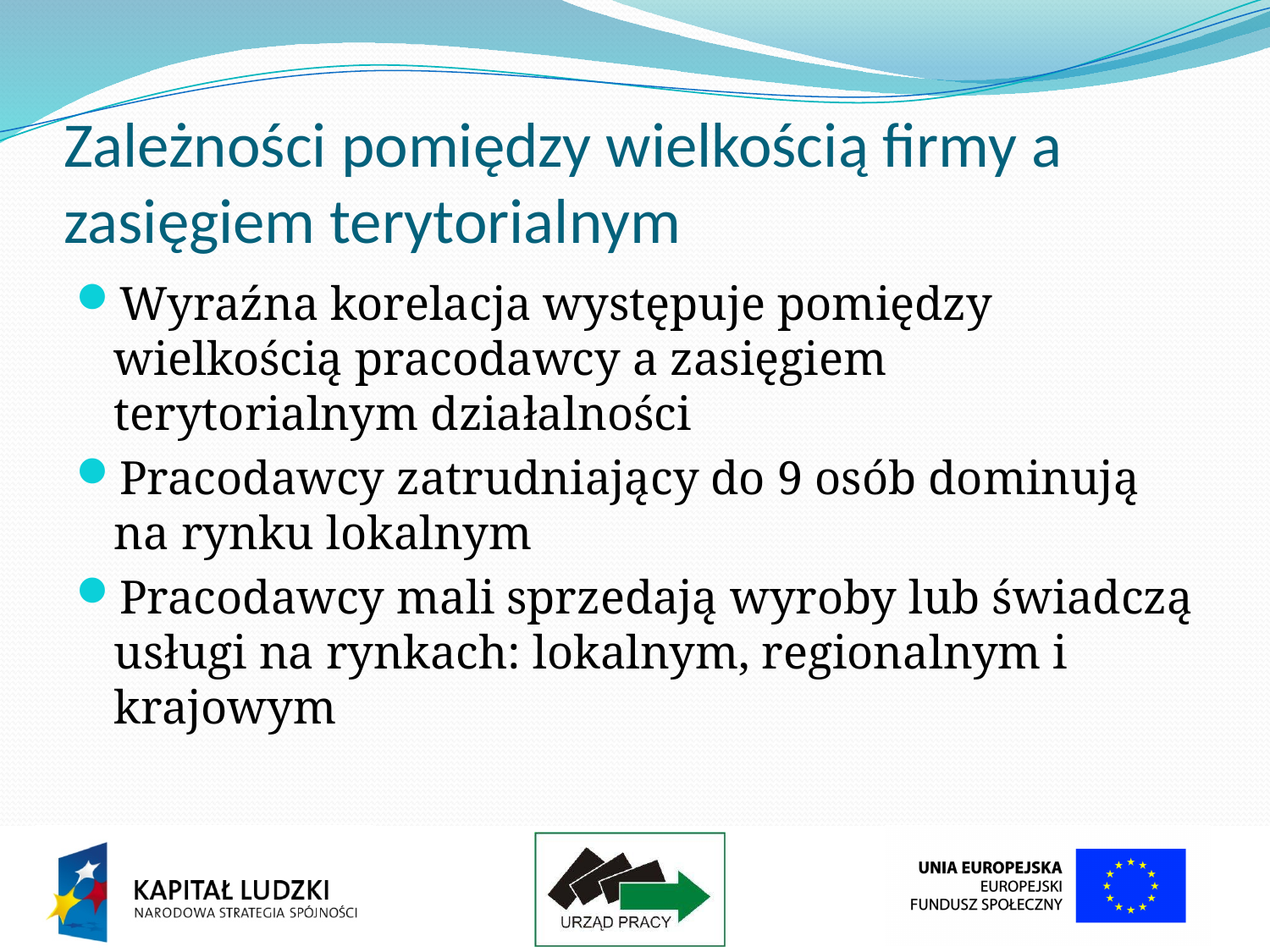

# Zależności pomiędzy wielkością firmy a zasięgiem terytorialnym
Wyraźna korelacja występuje pomiędzy wielkością pracodawcy a zasięgiem terytorialnym działalności
Pracodawcy zatrudniający do 9 osób dominują na rynku lokalnym
Pracodawcy mali sprzedają wyroby lub świadczą usługi na rynkach: lokalnym, regionalnym i krajowym